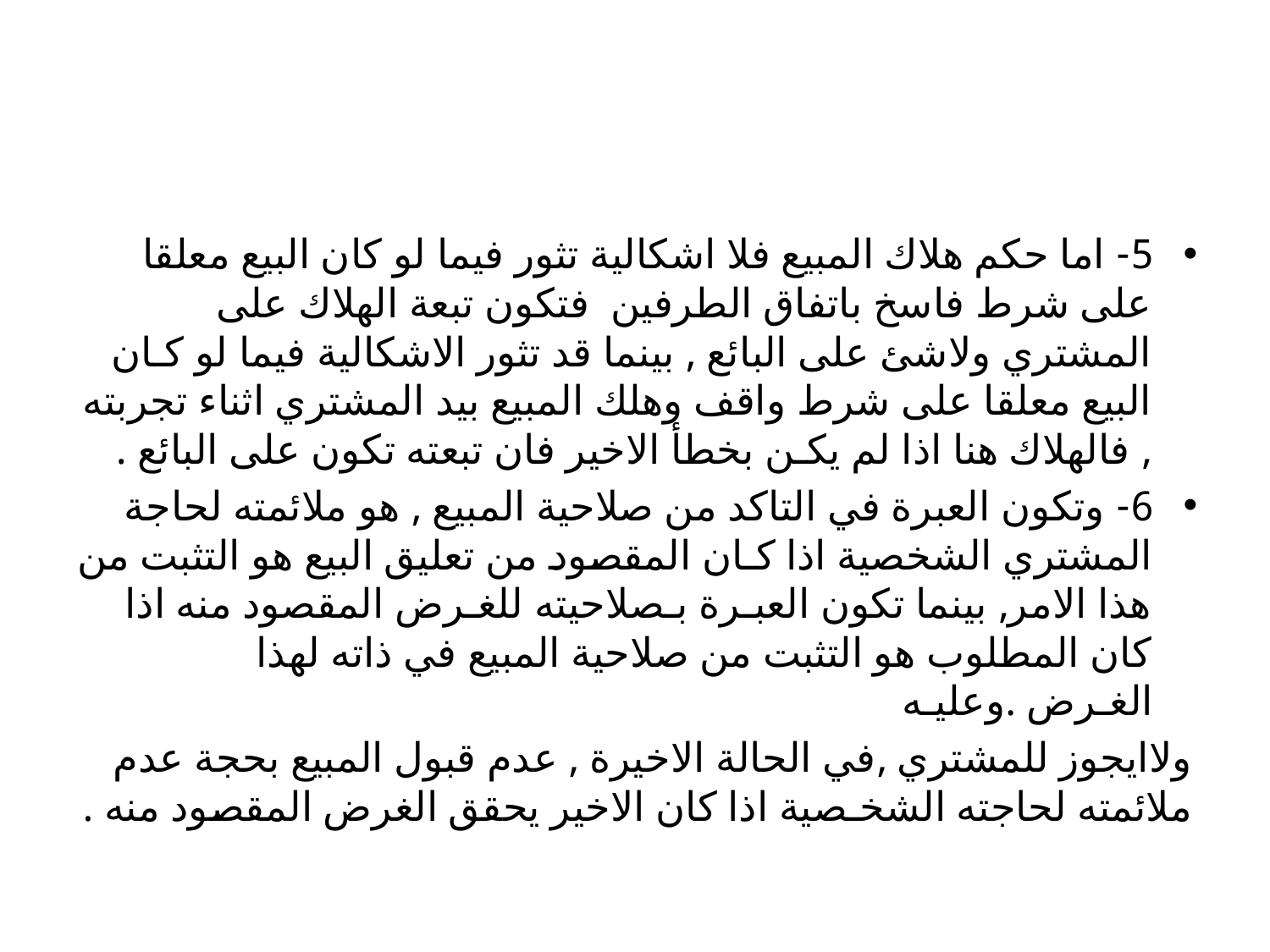

#
5- اما حكم هلاك المبيع فلا اشكالية تثور فيما لو كان البيع معلقا على شرط فاسخ باتفاق الطرفين  فتكون تبعة الهلاك على المشتري ولاشئ على البائع , بينما قد تثور الاشكالية فيما لو كـان البيع معلقا على شرط واقف وهلك المبيع بيد المشتري اثناء تجربته , فالهلاك هنا اذا لم يكـن بخطأ الاخير فان تبعته تكون على البائع .
6- وتكون العبرة في التاكد من صلاحية المبيع , هو ملائمته لحاجة المشتري الشخصية اذا كـان المقصود من تعليق البيع هو التثبت من هذا الامر, بينما تكون العبـرة بـصلاحيته للغـرض المقصود منه اذا كان المطلوب هو التثبت من صلاحية المبيع في ذاته لهذا الغـرض .وعليـه
ولاايجوز للمشتري ,في الحالة الاخيرة , عدم قبول المبيع بحجة عدم ملائمته لحاجته الشخـصية اذا كان الاخير يحقق الغرض المقصود منه .